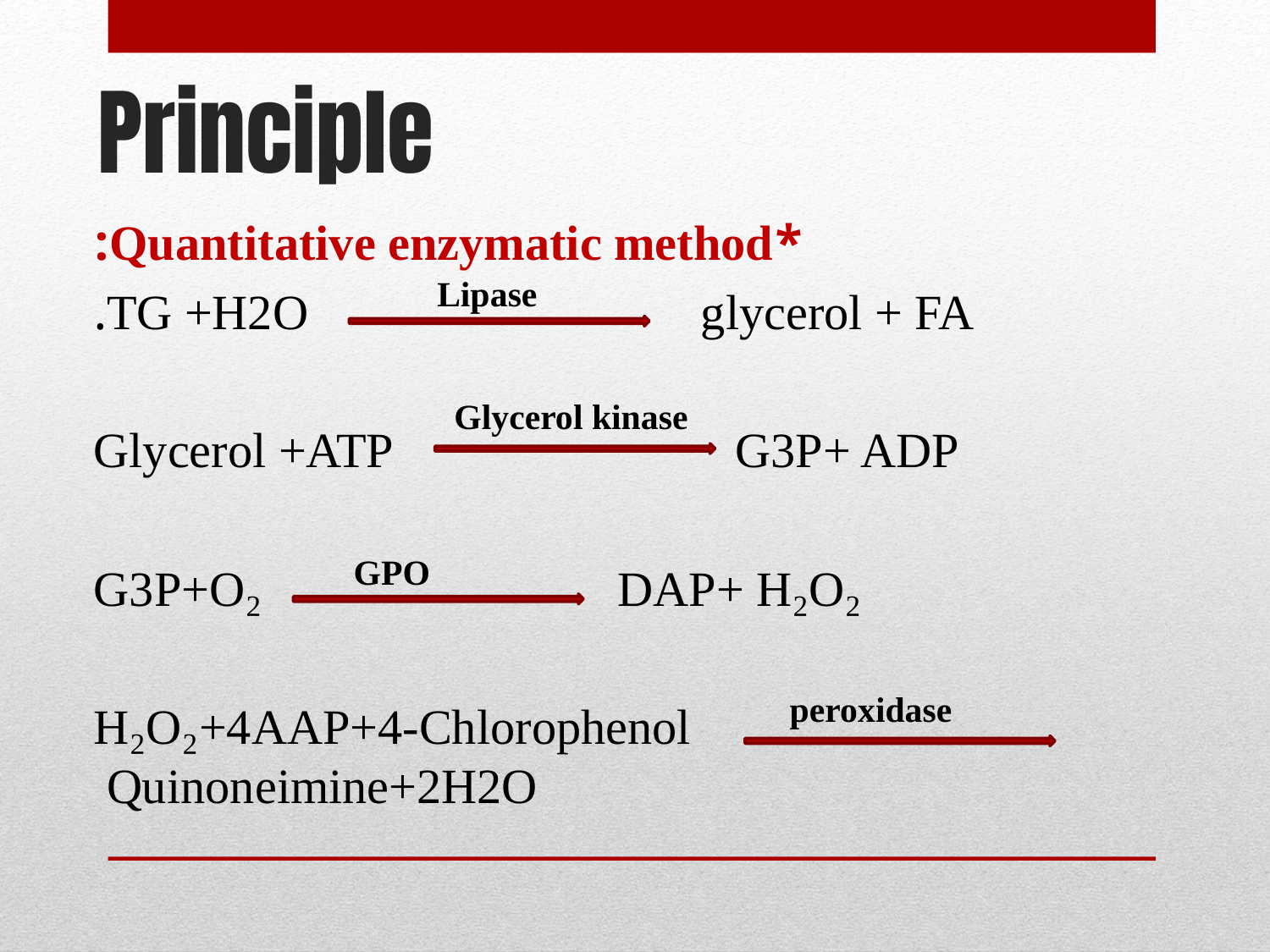

# Principle
Lipase
*Quantitative enzymatic method:
TG +H2O                                glycerol + FA.

Glycerol +ATP                            G3P+ ADP

G3P+O₂                             DAP+ H₂O₂

H₂O₂+4AAP+4-Chlorophenol                   Quinoneimine+2H2O

Glycerol kinase

GPO

peroxidase